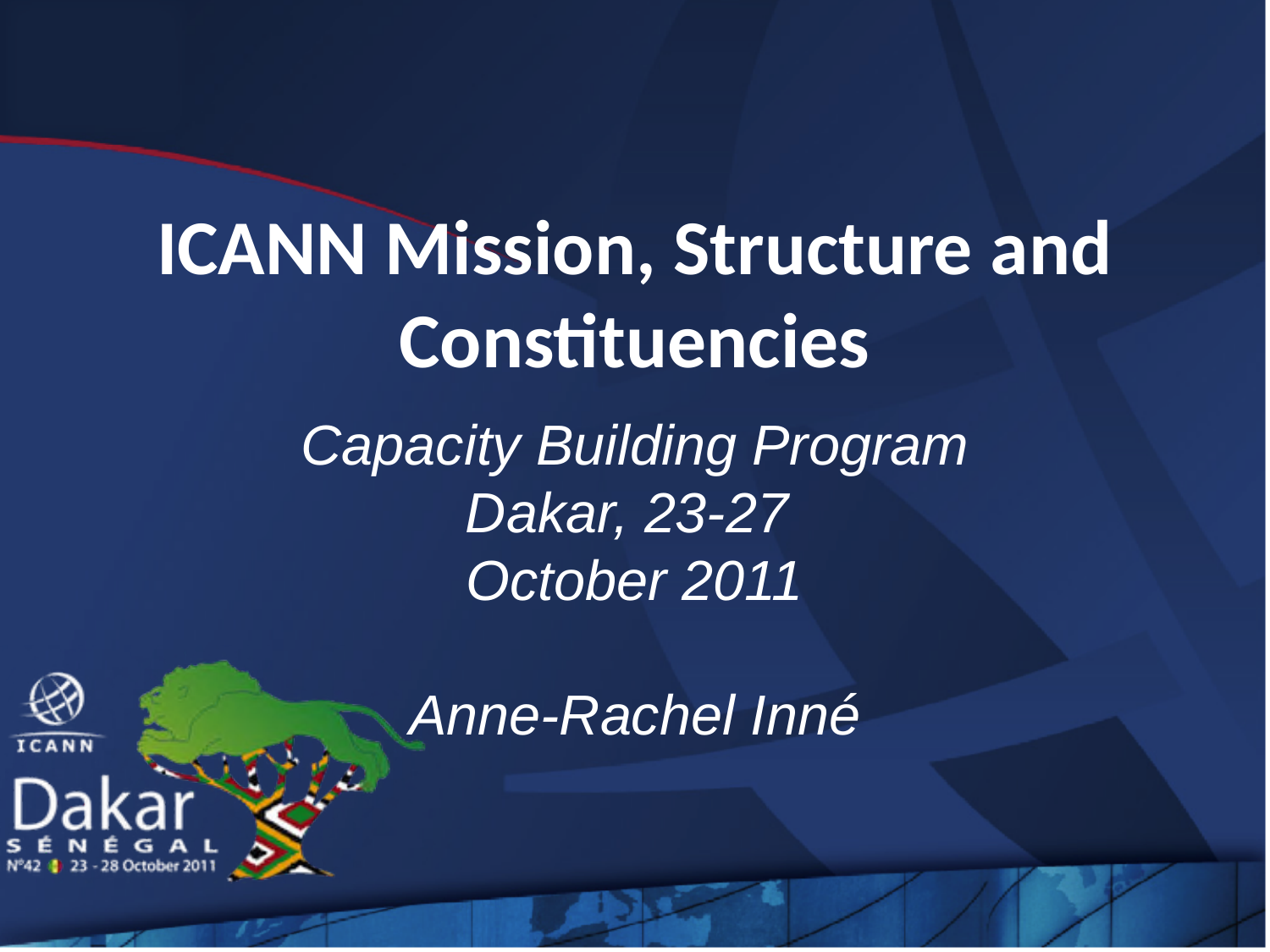

# ICANN Mission, Structure and Constituencies
Capacity Building Program
Dakar, 23-27
October 2011

Anne-Rachel Inné